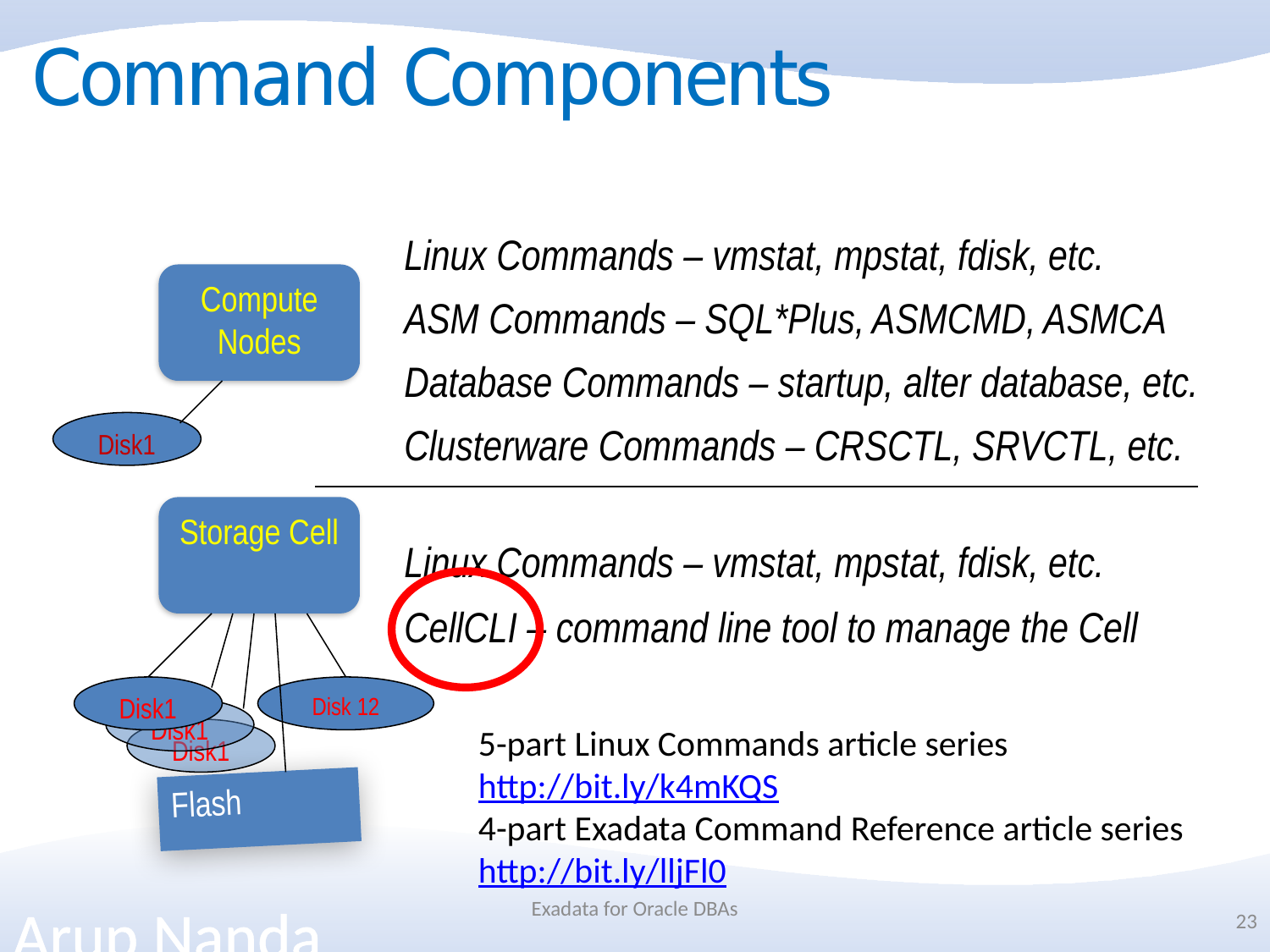

# Command Components
Linux Commands – vmstat, mpstat, fdisk, etc.
Compute Nodes
ASM Commands – SQL*Plus, ASMCMD, ASMCA
Database Commands – startup, alter database, etc.
Disk1
Clusterware Commands – CRSCTL, SRVCTL, etc.
Storage Cell
Linux Commands – vmstat, mpstat, fdisk, etc.

CellCLI – command line tool to manage the Cell
Disk1
Disk 12
Disk1
5-part Linux Commands article series http://bit.ly/k4mKQS
4-part Exadata Command Reference article series http://bit.ly/lljFl0

Disk1
Flash
Exadata for Oracle DBAs
23